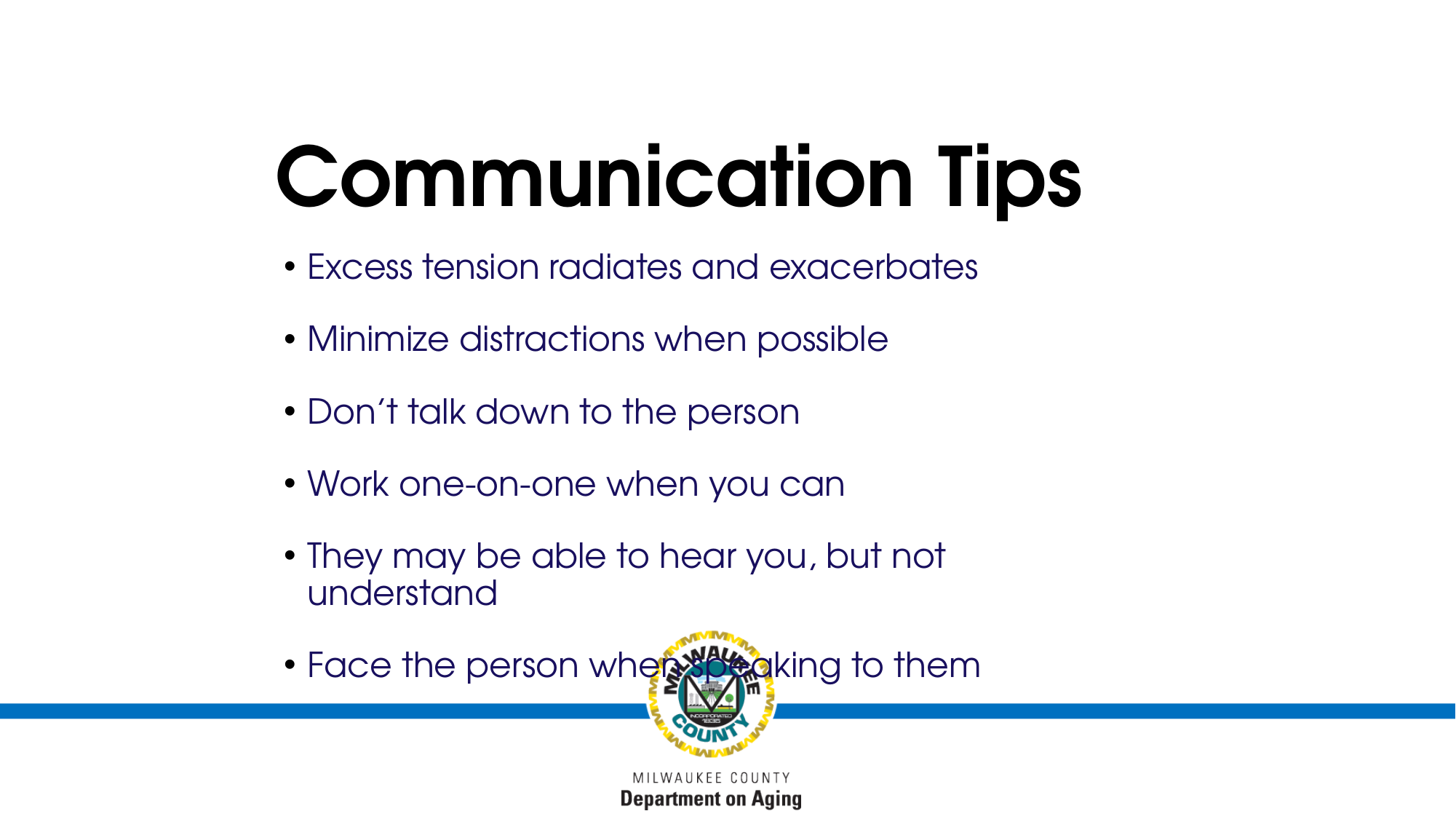

Communication Tips
Excess tension radiates and exacerbates

Minimize distractions when possible

Don’t talk down to the person

Work one-on-one when you can

They may be able to hear you, but not        understand

Face the person when speaking to them